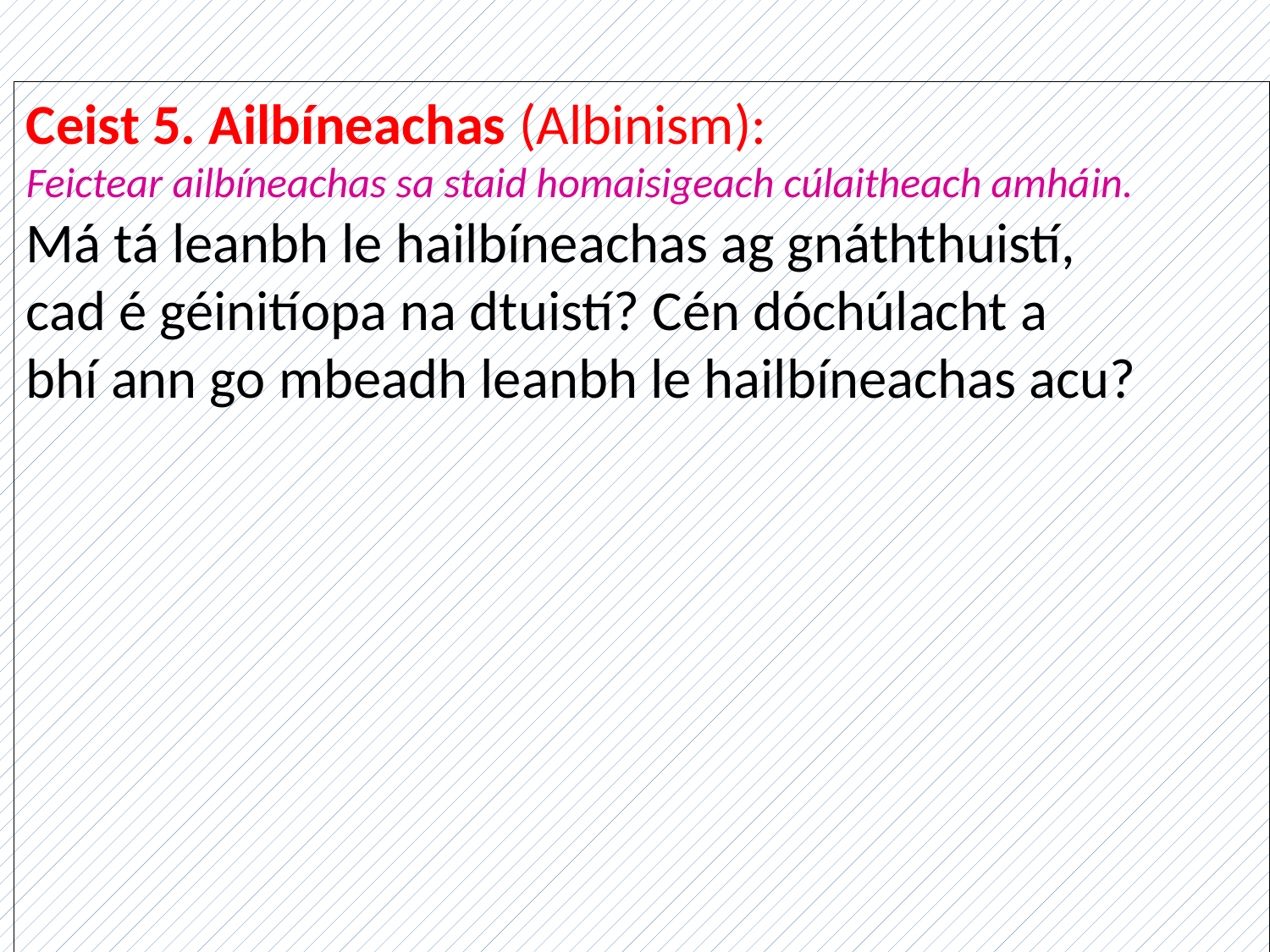

Ceist 5. Ailbíneachas (Albinism):
Feictear ailbíneachas sa staid homaisigeach cúlaitheach amháin.
Má tá leanbh le hailbíneachas ag gnáththuistí,
cad é géinitíopa na dtuistí? Cén dóchúlacht a
bhí ann go mbeadh leanbh le hailbíneachas acu?